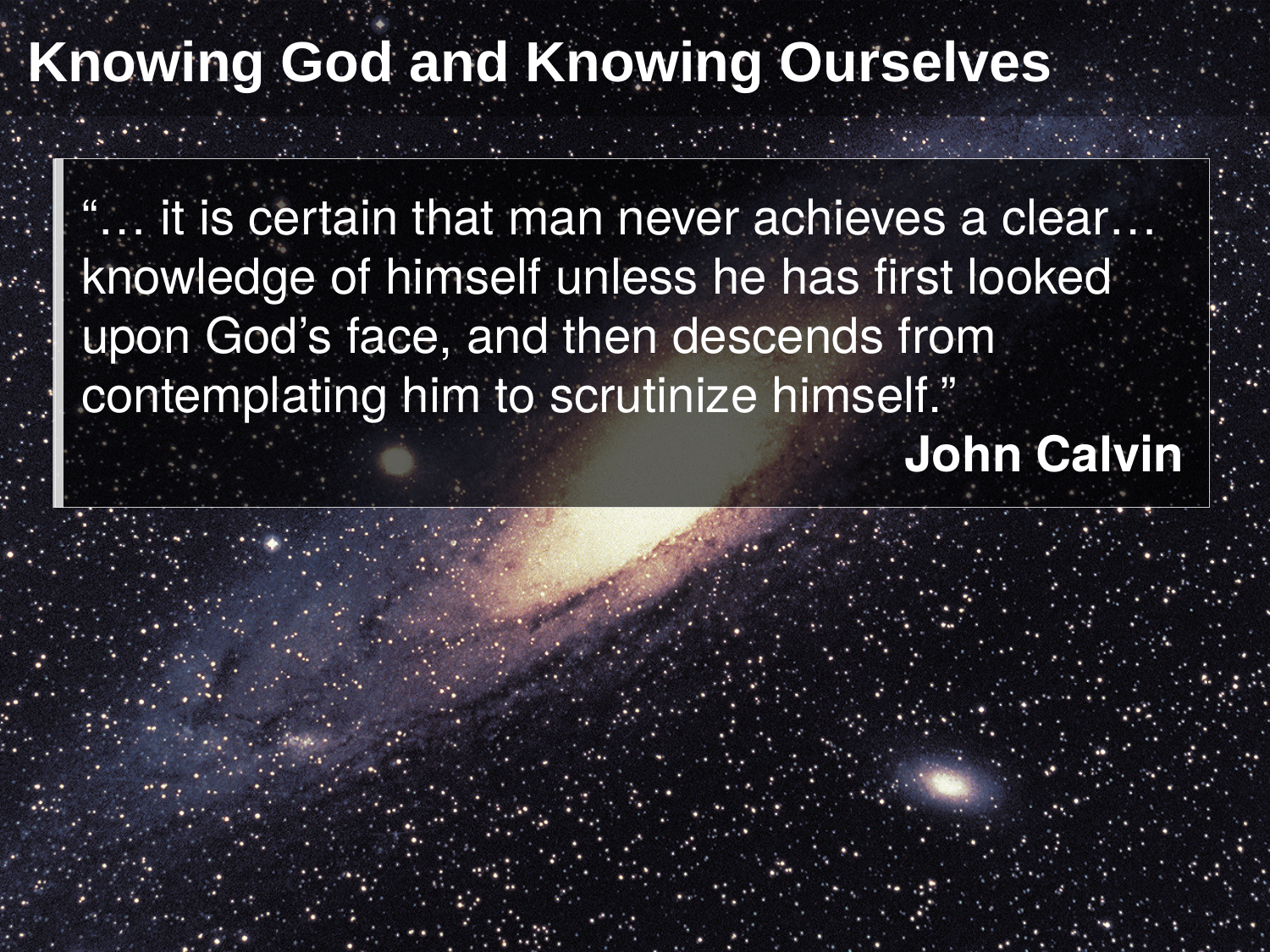

Knowing God and Knowing Ourselves

“… it is certain that man never achieves a clear… knowledge of himself unless he has first looked upon God’s face, and then descends from contemplating him to scrutinize himself.”
John Calvin